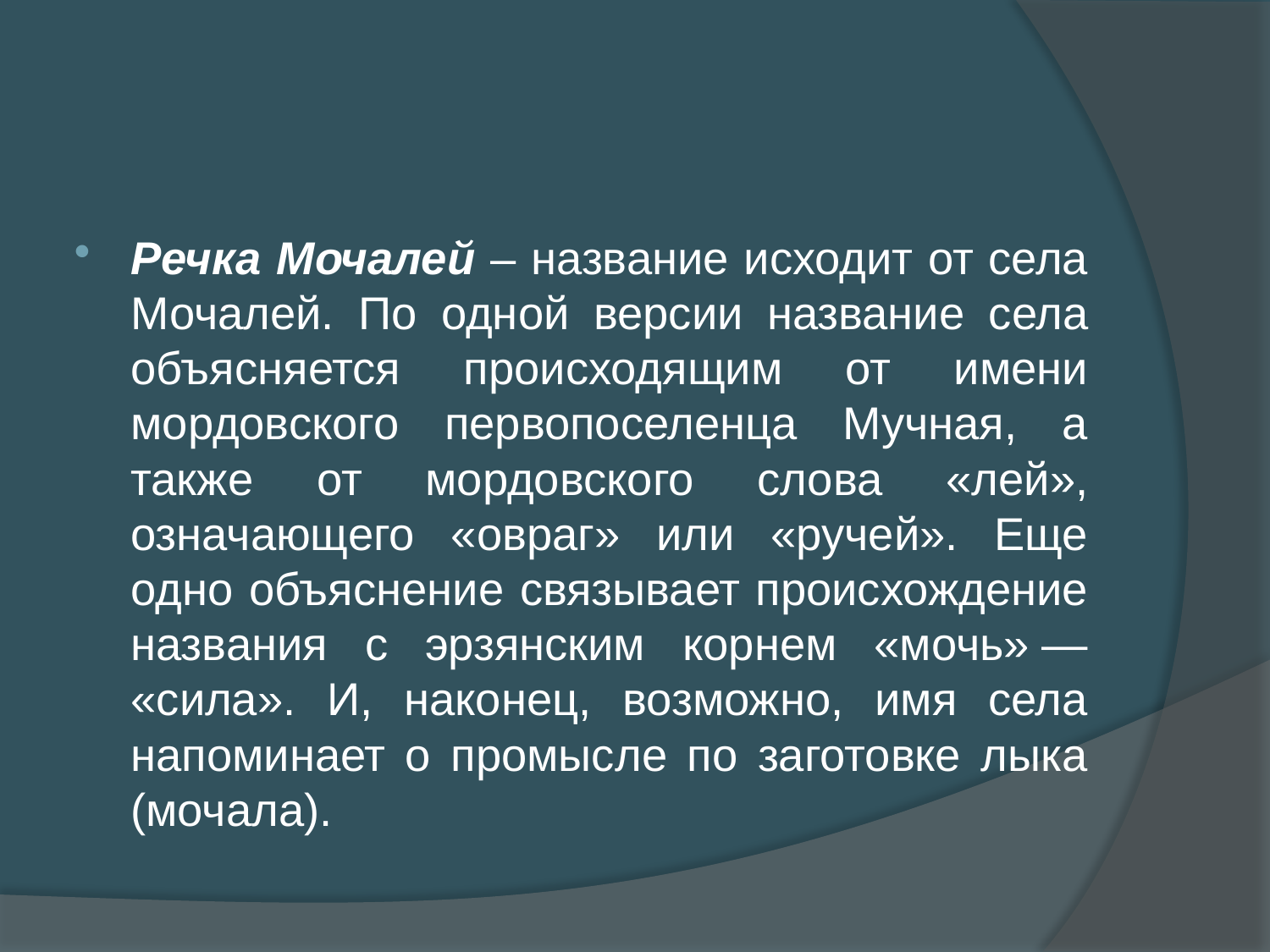

#
Речка Мочалей – название исходит от села Мочалей. По одной версии название села объясняется происходящим от имени мордовского первопоселенца Мучная, а также от мордовского слова «лей», означающего «овраг» или «ручей». Еще одно объяснение связывает происхождение названия с эрзянским корнем «мочь» — «сила». И, наконец, возможно, имя села напоминает о промысле по заготовке лыка (мочала).